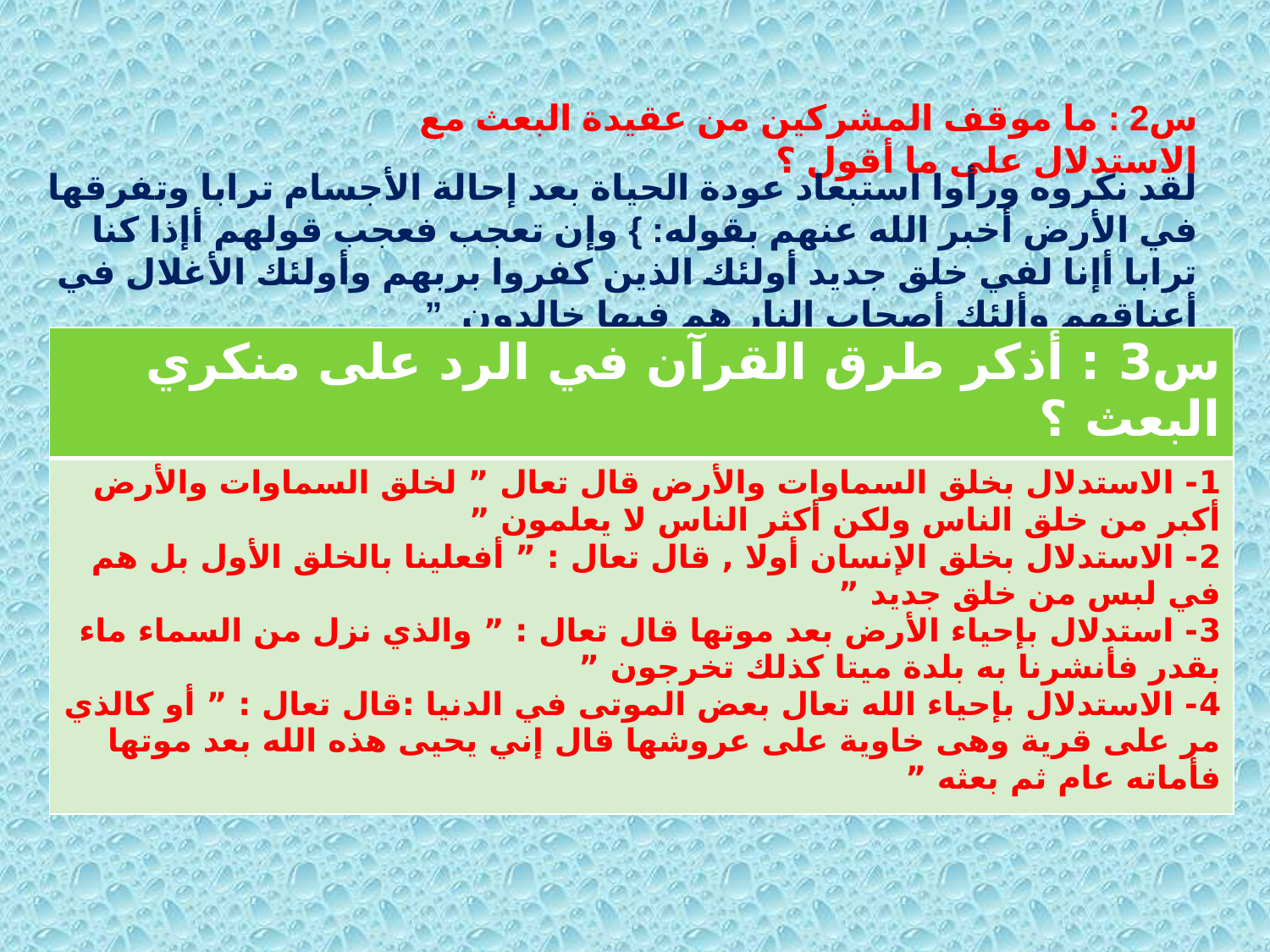

س2 : ما موقف المشركين من عقيدة البعث مع الاستدلال على ما أقول ؟
لقد نكروه ورأوا استبعاد عودة الحياة بعد إحالة الأجسام ترابا وتفرقها في الأرض أخبر الله عنهم بقوله: } وإن تعجب فعجب قولهم أإذا كنا ترابا أإنا لفي خلق جديد أولئك الذين كفروا بربهم وأولئك الأغلال في أعناقهم وألئك أصحاب النار هم فيها خالدون  ”
| س3 : أذكر طرق القرآن في الرد على منكري البعث ؟ |
| --- |
| 1- الاستدلال بخلق السماوات والأرض قال تعال ” لخلق السماوات والأرض أكبر من خلق الناس ولكن أكثر الناس لا يعلمون ” 2- الاستدلال بخلق الإنسان أولا , قال تعال : ” أفعلينا بالخلق الأول بل هم في لبس من خلق جديد ” 3- استدلال بإحياء الأرض بعد موتها قال تعال : ” والذي نزل من السماء ماء بقدر فأنشرنا به بلدة ميتا كذلك تخرجون ” 4- الاستدلال بإحياء الله تعال بعض الموتى في الدنيا :قال تعال : ” أو كالذي مر على قرية وهى خاوية على عروشها قال إني يحيى هذه الله بعد موتها فأماته عام ثم بعثه ” |